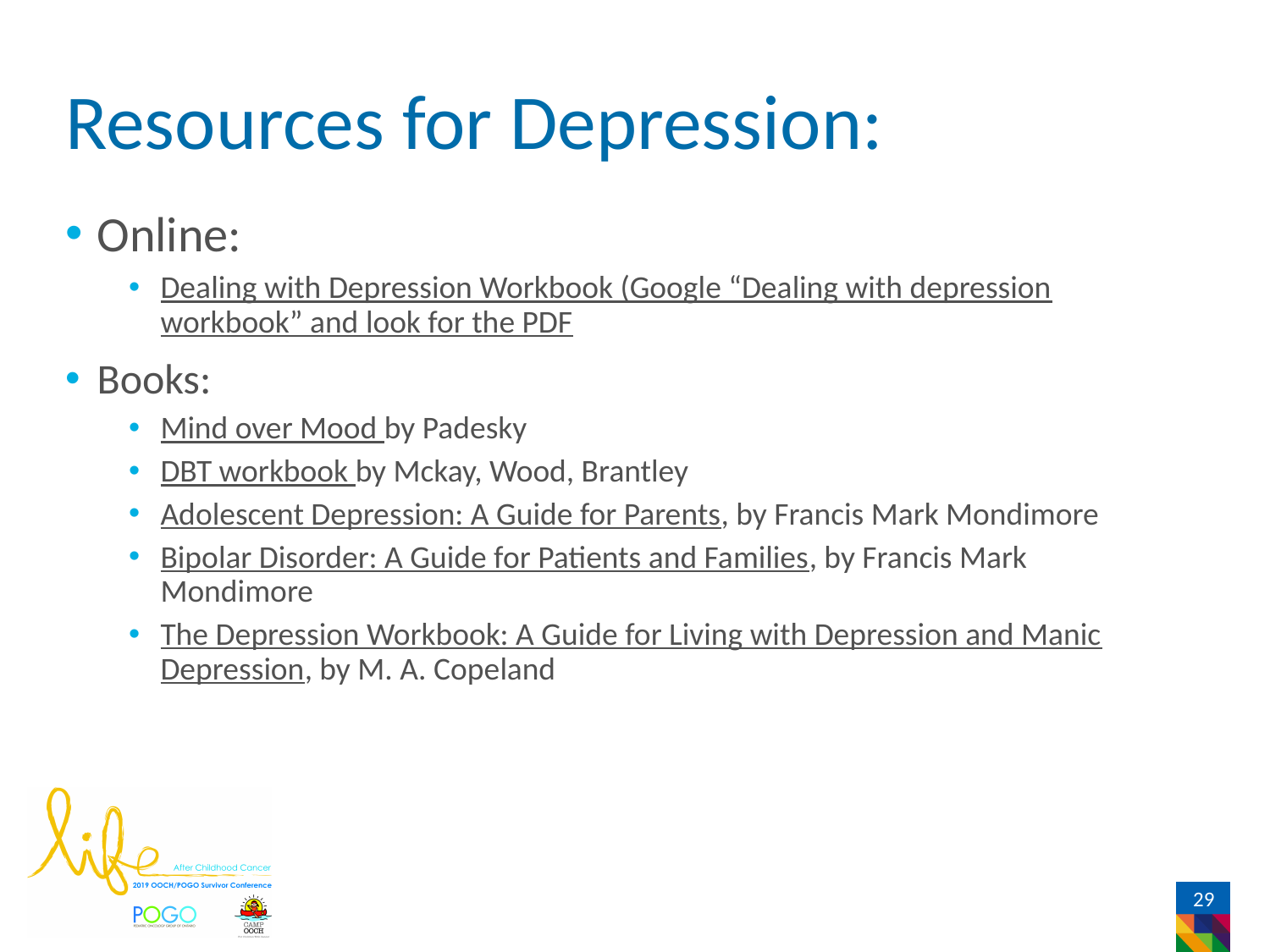

# Resources for Depression:
Online:
Dealing with Depression Workbook (Google “Dealing with depression workbook” and look for the PDF
Books:
Mind over Mood by Padesky
DBT workbook by Mckay, Wood, Brantley
Adolescent Depression: A Guide for Parents, by Francis Mark Mondimore
Bipolar Disorder: A Guide for Patients and Families, by Francis Mark Mondimore
The Depression Workbook: A Guide for Living with Depression and Manic Depression, by M. A. Copeland